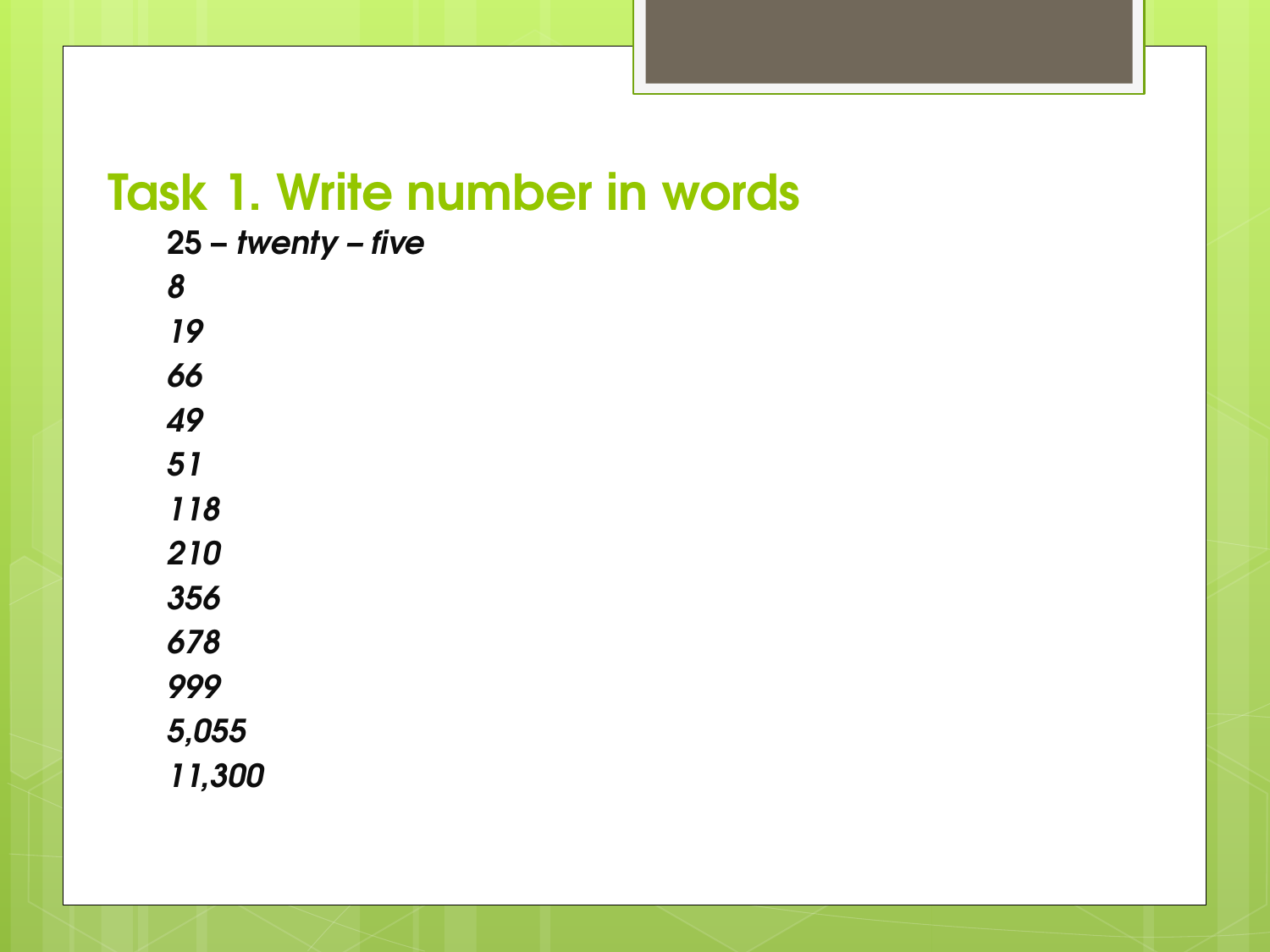

# Task 1. Write number in words
25 – twenty – five
8
19
66
49
51
118
210
356
678
999
5,055
11,300